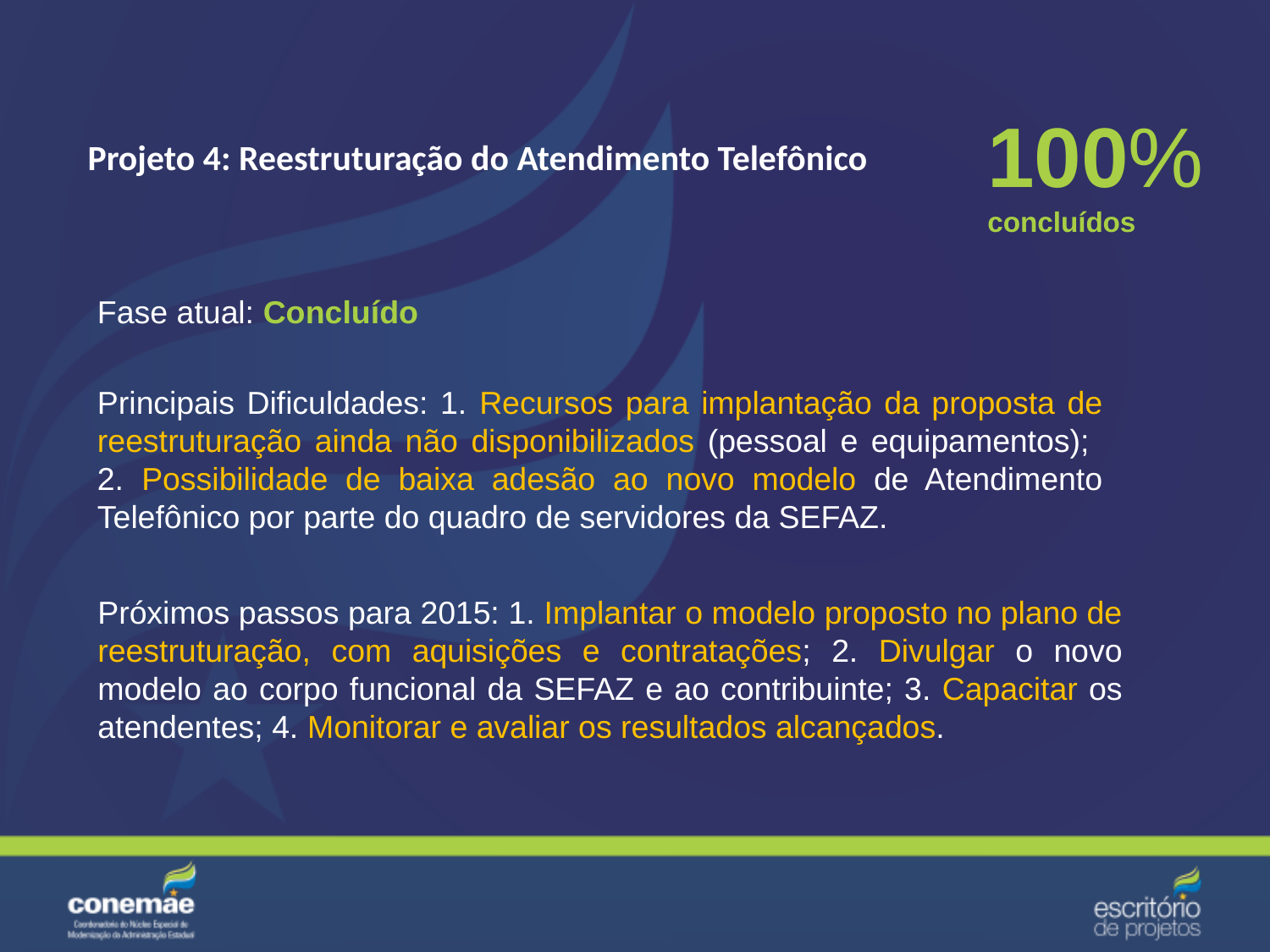

# Projeto 4: Reestruturação do Atendimento Telefônico
100%
concluídos
Fase atual: Concluído
Principais Dificuldades: 1. Recursos para implantação da proposta de reestruturação ainda não disponibilizados (pessoal e equipamentos);  2. Possibilidade de baixa adesão ao novo modelo de Atendimento Telefônico por parte do quadro de servidores da SEFAZ.
Próximos passos para 2015: 1. Implantar o modelo proposto no plano de reestruturação, com aquisições e contratações; 2. Divulgar o novo modelo ao corpo funcional da SEFAZ e ao contribuinte; 3. Capacitar os atendentes; 4. Monitorar e avaliar os resultados alcançados.